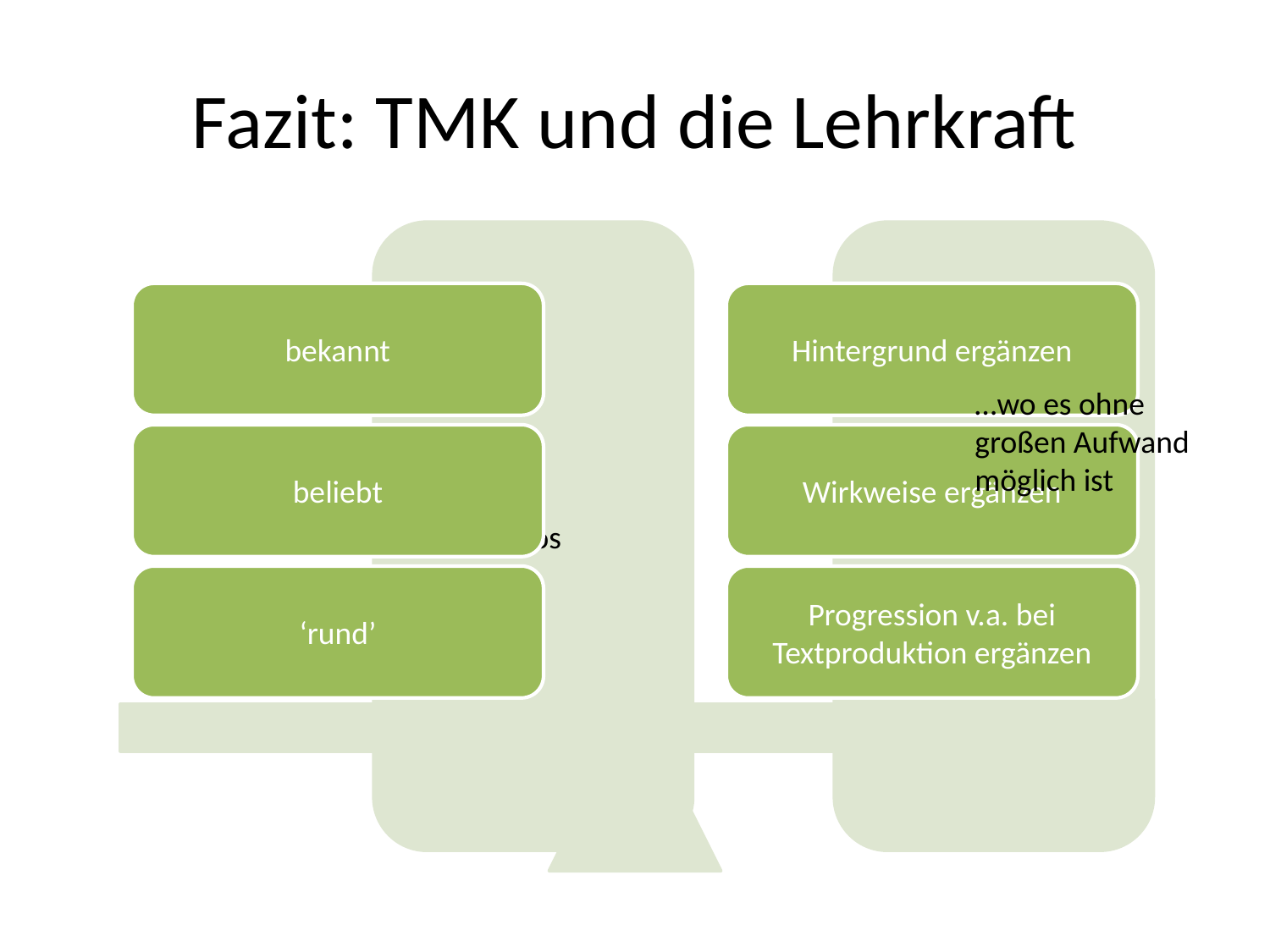

# Fazit: TMK und die Lehrkraft
pros
‘rund’
beliebt
Challenge
Progression v.a. bei Textproduktion ergänzen
Wirkweise ergänzen
Hintergrund ergänzen
bekannt
…wo es ohne großen Aufwand möglich ist